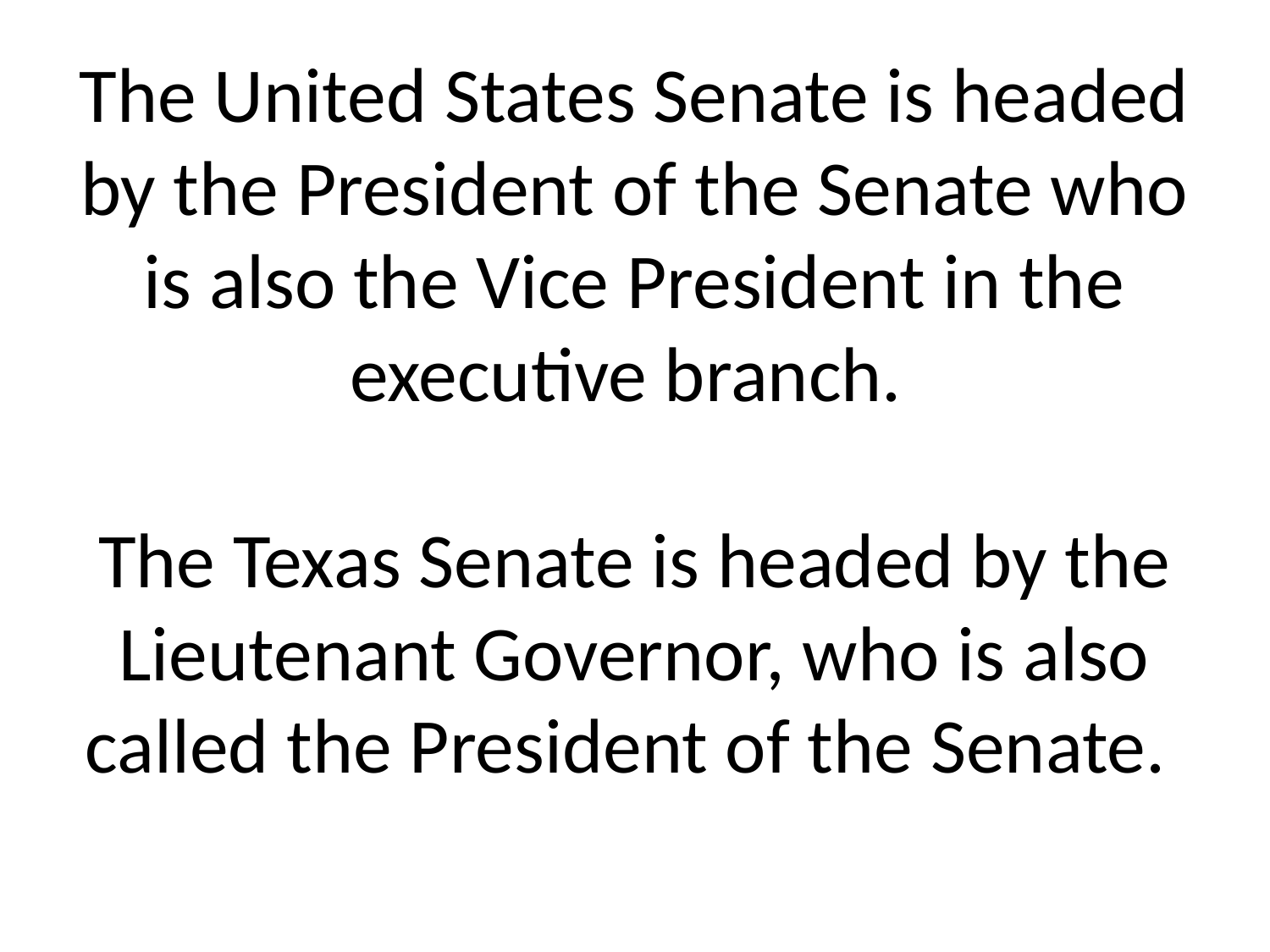

# The United States Senate is headed by the President of the Senate who is also the Vice President in the executive branch. The Texas Senate is headed by the Lieutenant Governor, who is also called the President of the Senate.